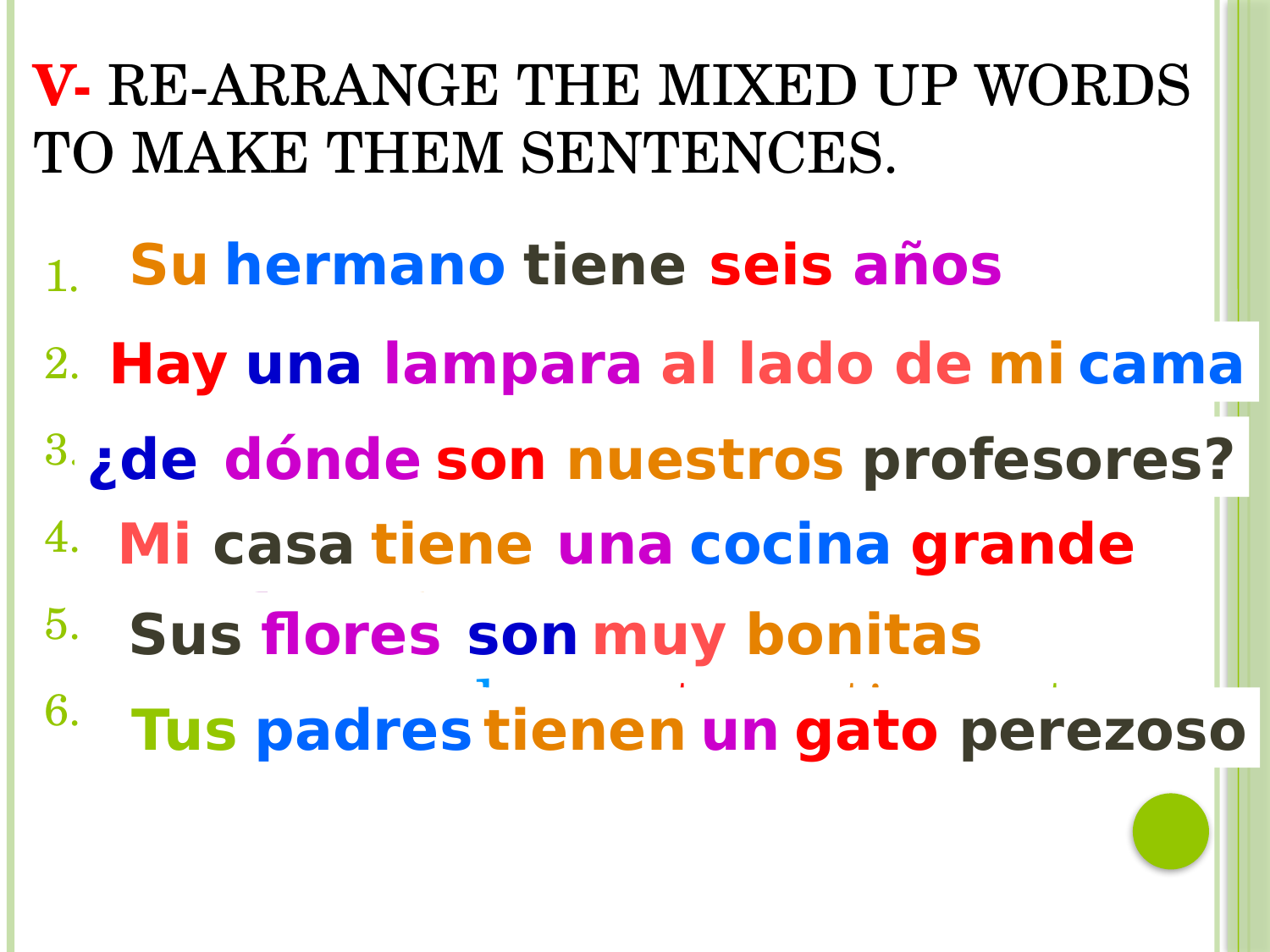

# V- Re-arrange the mixed up words to make them sentences.
seis hermano años su tiene
lámpara al lado de una hay cama mi
¿profesores de son dónde nuestros?
grande tiene mi cocina casa una
son flores bonitas sus muy
perezoso padres gato un tienen tus
Su
hermano
tiene
seis
años
cama
Hay
una
lampara
al lado de
mi
¿de
dónde
son
nuestros
profesores?
Mi
casa
tiene
una
cocina
grande
Sus
flores
son
muy
bonitas
Tus
padres
tienen
un
gato
perezoso